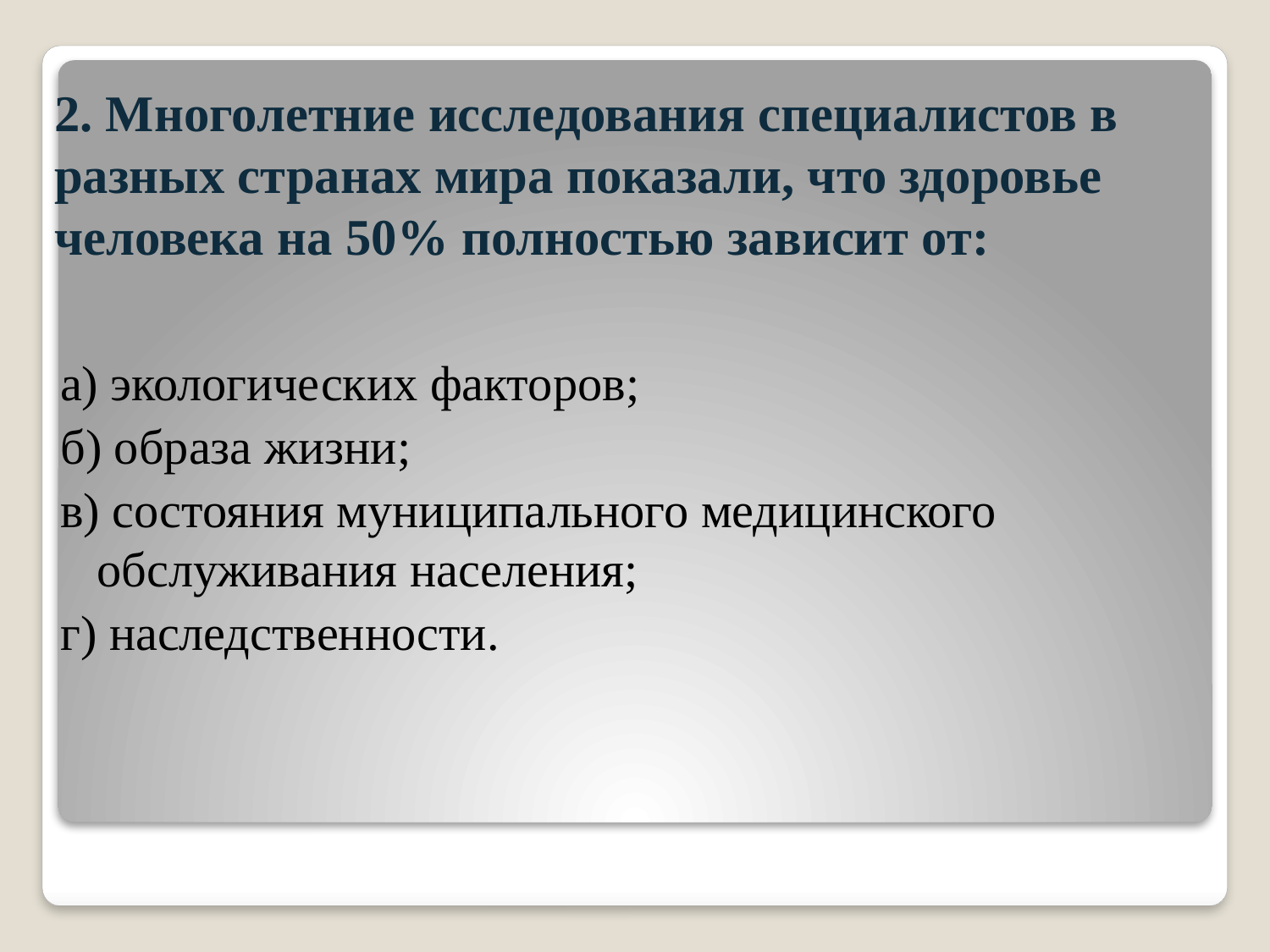

# 2. Многолетние исследования специалистов в разных странах мира показали, что здоровье человека на 50% полностью зависит от:
а) экологических факторов;
б) образа жизни;
в) состояния муниципального медицинского обслуживания населения;
г) наследственности.